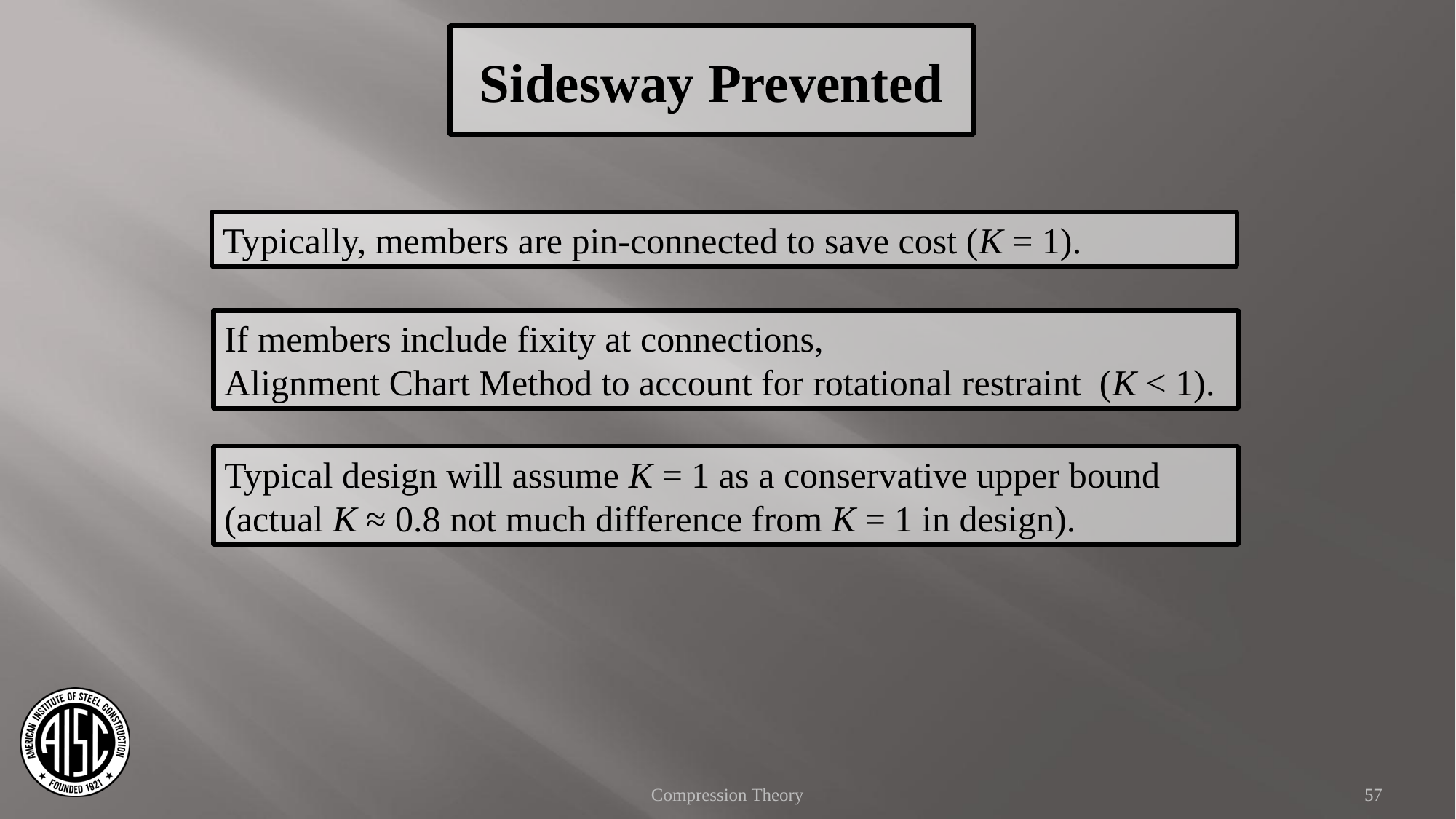

Sidesway Prevented
Typically, members are pin-connected to save cost (K = 1).
If members include fixity at connections,
Alignment Chart Method to account for rotational restraint  (K < 1).
Typical design will assume K = 1 as a conservative upper bound (actual K ≈ 0.8 not much difference from K = 1 in design).
Compression Theory
57